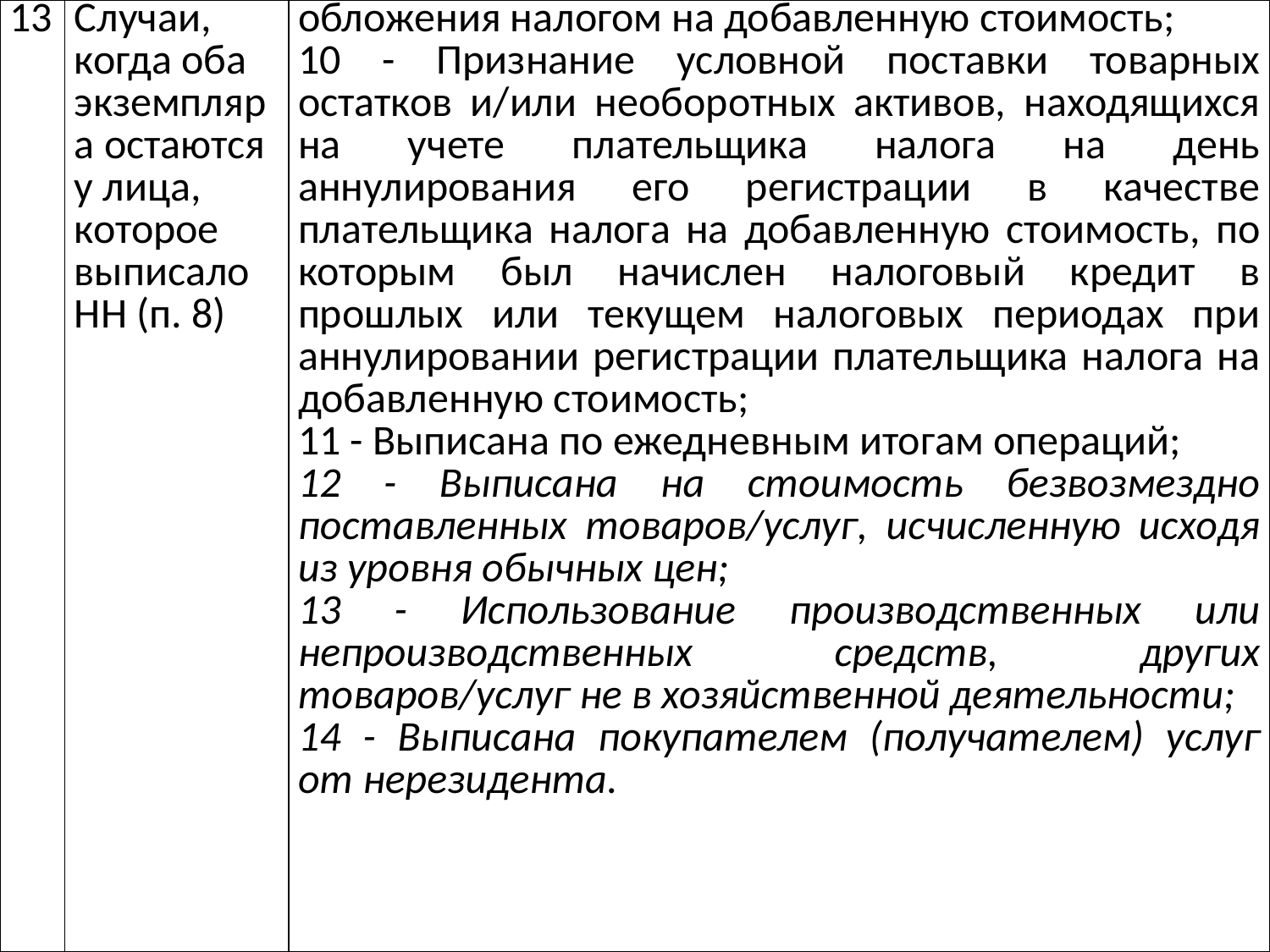

| 13 | Случаи, когда оба экземпляра остаются у лица, которое выписало НН (п. 8) | обложения налогом на добавленную стоимость; 10 - Признание условной поставки товарных остатков и/или необоротных активов, находящихся на учете плательщика налога на день аннулирования его регистрации в качестве плательщика налога на добавленную стоимость, по которым был начислен налоговый кредит в прошлых или текущем налоговых периодах при аннулировании регистрации плательщика налога на добавленную стоимость; 11 - Выписана по ежедневным итогам операций; 12 - Выписана на стоимость безвозмездно поставленных товаров/услуг, исчисленную исходя из уровня обычных цен; 13 - Использование производственных или непроизводственных средств, других товаров/услуг не в хозяйственной деятельности; 14 - Выписана покупателем (получателем) услуг от нерезидента. |
| --- | --- | --- |